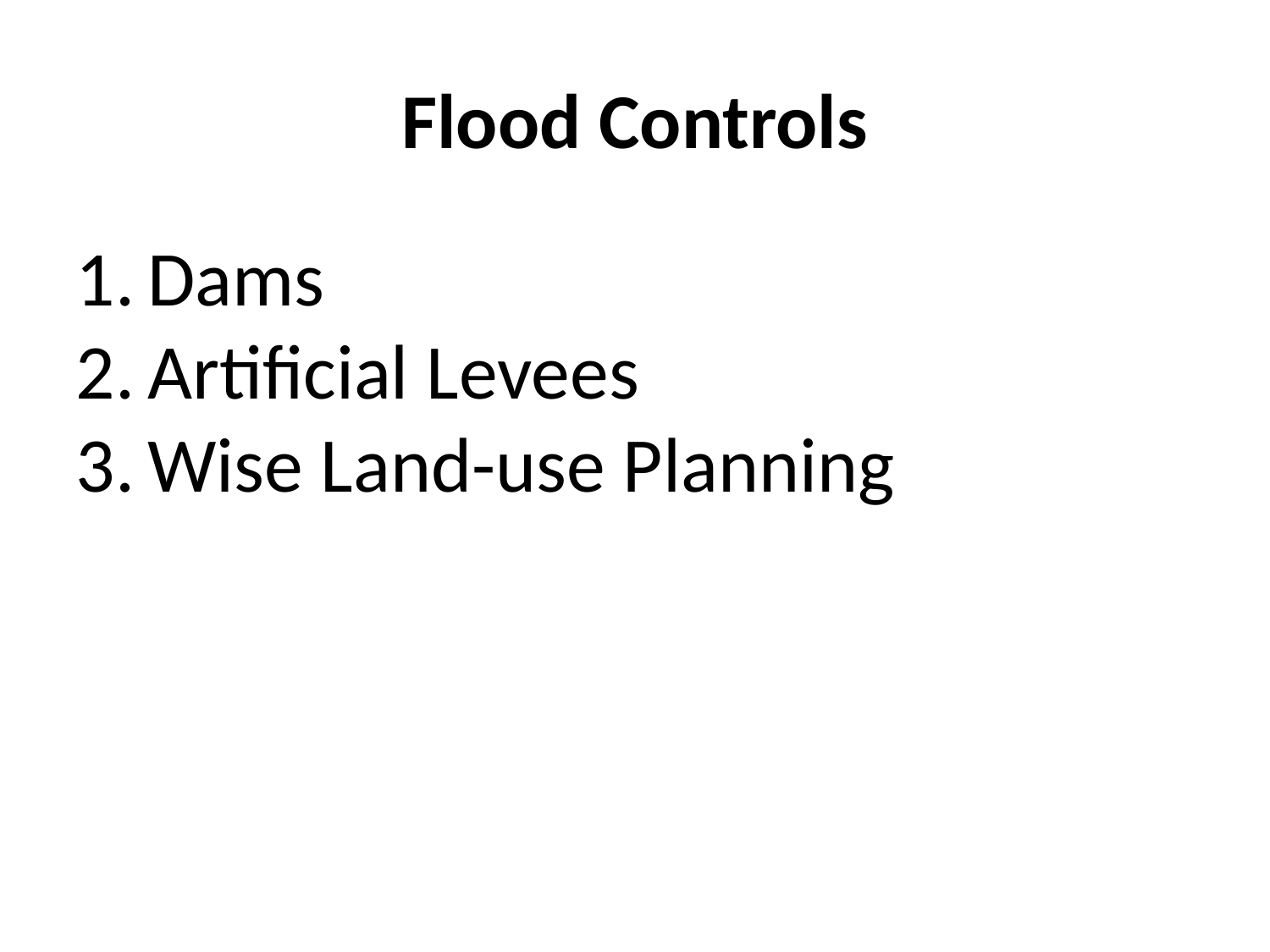

Flood Controls
Dams
Artificial Levees
Wise Land-use Planning